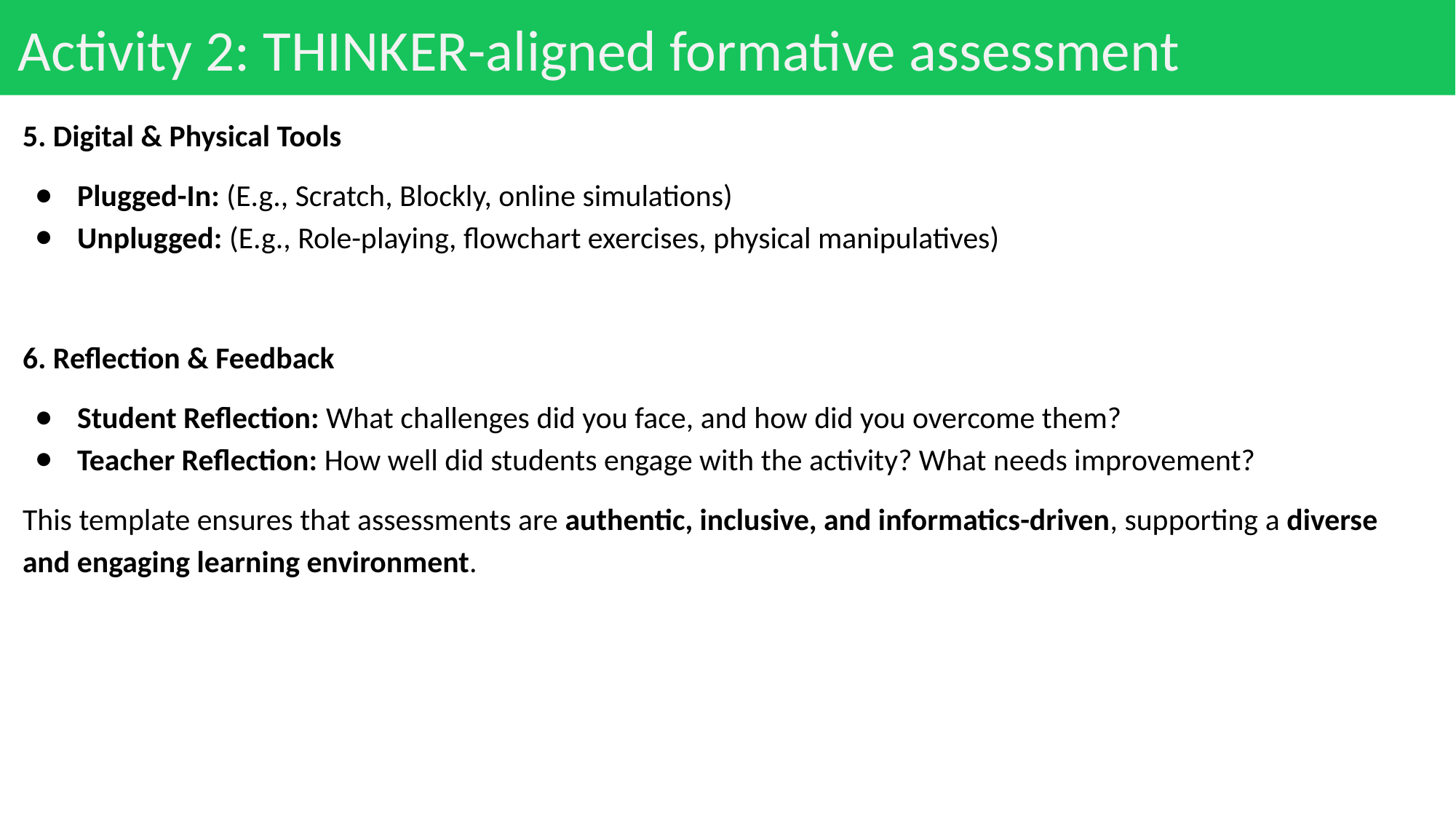

# Activity 2: THINKER-aligned formative assessment
5. Digital & Physical Tools
Plugged-In: (E.g., Scratch, Blockly, online simulations)
Unplugged: (E.g., Role-playing, flowchart exercises, physical manipulatives)

6. Reflection & Feedback
Student Reflection: What challenges did you face, and how did you overcome them?
Teacher Reflection: How well did students engage with the activity? What needs improvement?
This template ensures that assessments are authentic, inclusive, and informatics-driven, supporting a diverse and engaging learning environment​.